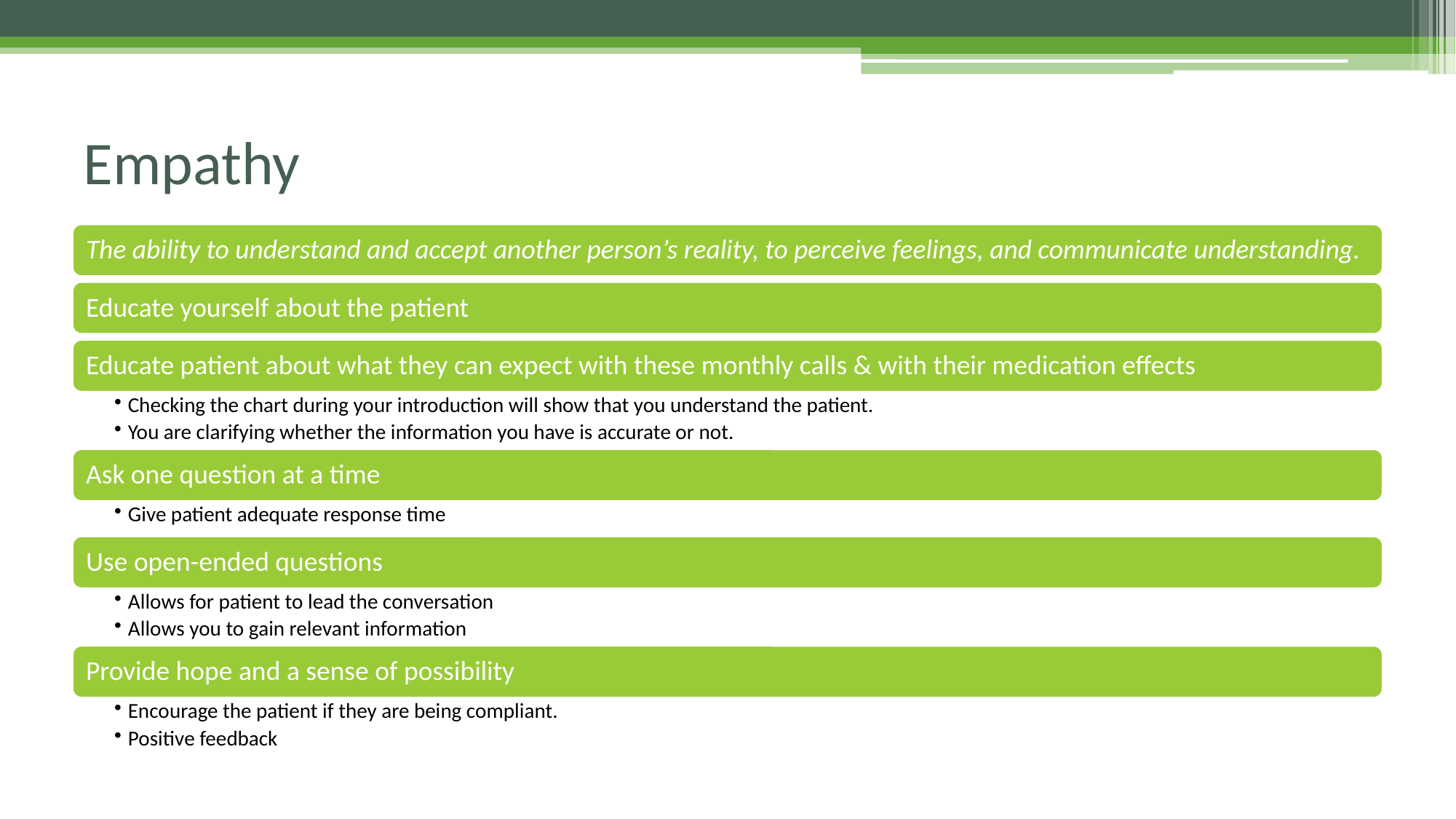

# Empathy
The ability to understand and accept another person’s reality, to perceive feelings, and communicate understanding.
Educate yourself about the patient
Educate patient about what they can expect with these monthly calls & with their medication effects
Checking the chart during your introduction will show that you understand the patient.
You are clarifying whether the information you have is accurate or not.
Ask one question at a time
Give patient adequate response time
Use open-ended questions
Allows for patient to lead the conversation
Allows you to gain relevant information
Provide hope and a sense of possibility
Encourage the patient if they are being compliant.
Positive feedback